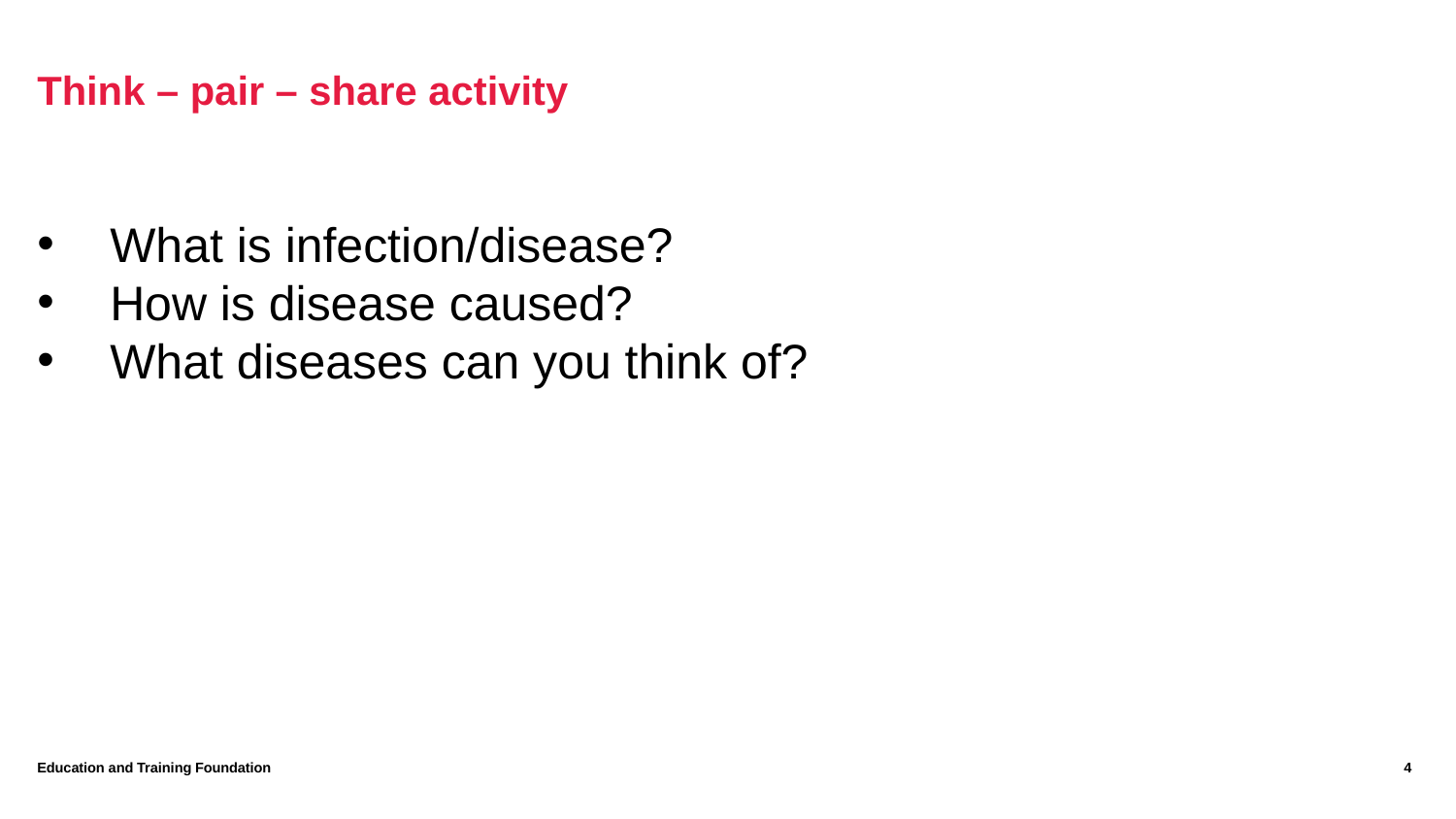

# Think – pair – share activity

What is infection/disease?
How is disease caused?
What diseases can you think of?

Education and Training Foundation
4